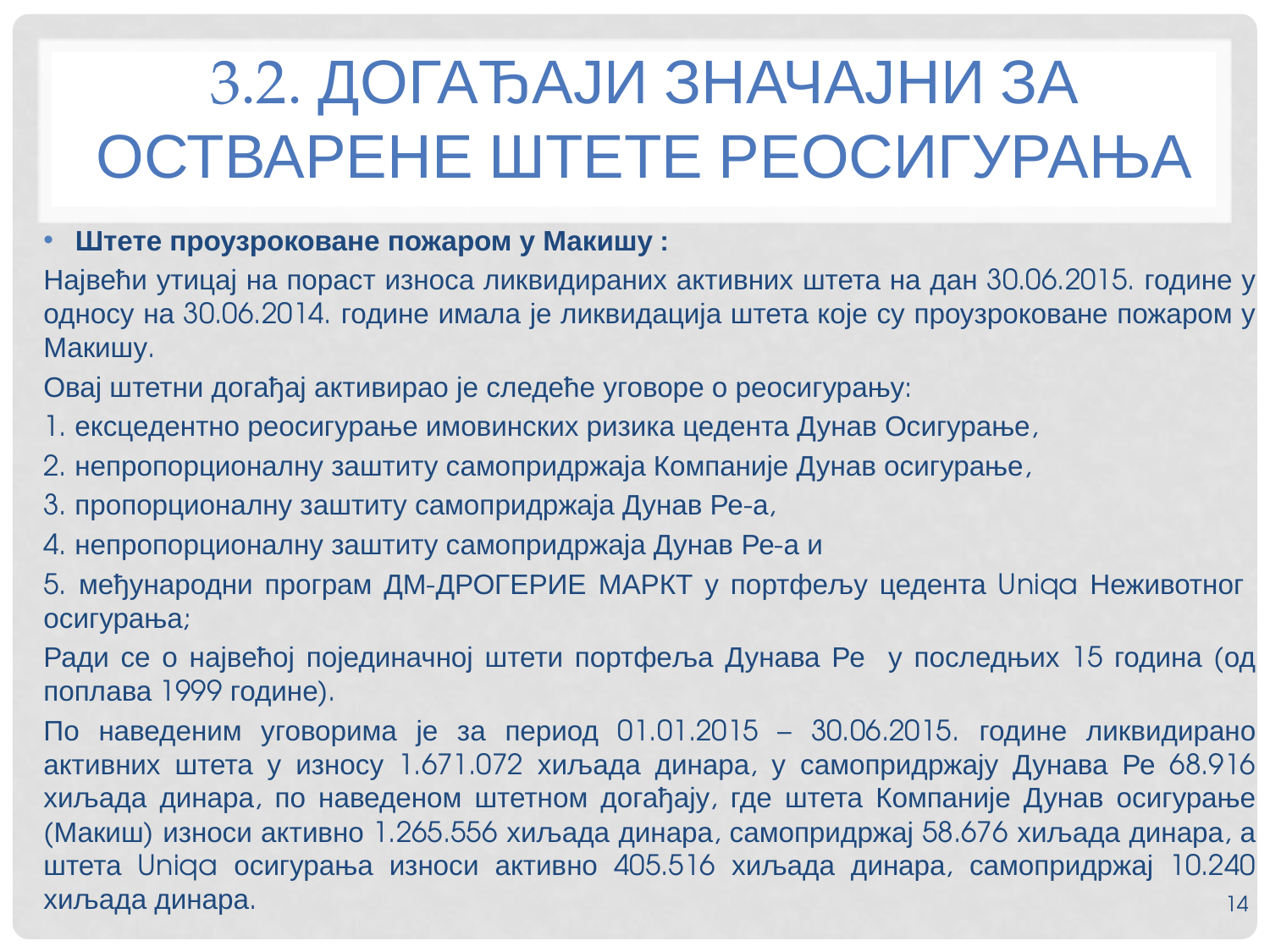

# 3.2. ДОГАЂАЈИ ЗНАЧАЈНИ ЗА ОСТВАРЕНЕ ШТЕТЕ РЕОСИГУРАЊА
Штете проузроковане пожаром у Макишу :
Највећи утицај на пораст износа ликвидираних активних штета на дан 30.06.2015. године у односу на 30.06.2014. године имала је ликвидација штета које су проузроковане пожаром у Макишу.
Овај штетни догађај активирао је следеће уговоре о реосигурању:
1. ексцедентно реосигурање имовинских ризика цедента Дунав Осигурање,
2. непропорционалну заштиту самопридржаја Компаније Дунав осигурање,
3. пропорционалну заштиту самопридржаја Дунав Ре-а,
4. непропорционалну заштиту самопридржаја Дунав Ре-а и
5. међународни програм ДМ-ДРОГЕРИЕ МАРКТ у портфељу цедента Uniqa Неживотног  осигурања;
Ради се о највећој појединачној штети портфеља Дунава Ре  у последњих 15 година (од поплава 1999 године).
По наведеним уговорима је за период 01.01.2015 – 30.06.2015. године ликвидирано активних штета у износу 1.671.072 хиљада динара, у самопридржају Дунава Ре 68.916 хиљада динара, по наведеном штетном догађају, где штета Компаније Дунав осигурање (Макиш) износи активно 1.265.556 хиљада динара, самопридржај 58.676 хиљада динара, а штета Uniqa осигурања износи активно 405.516 хиљада динара, самопридржај 10.240 хиљада динара.

14